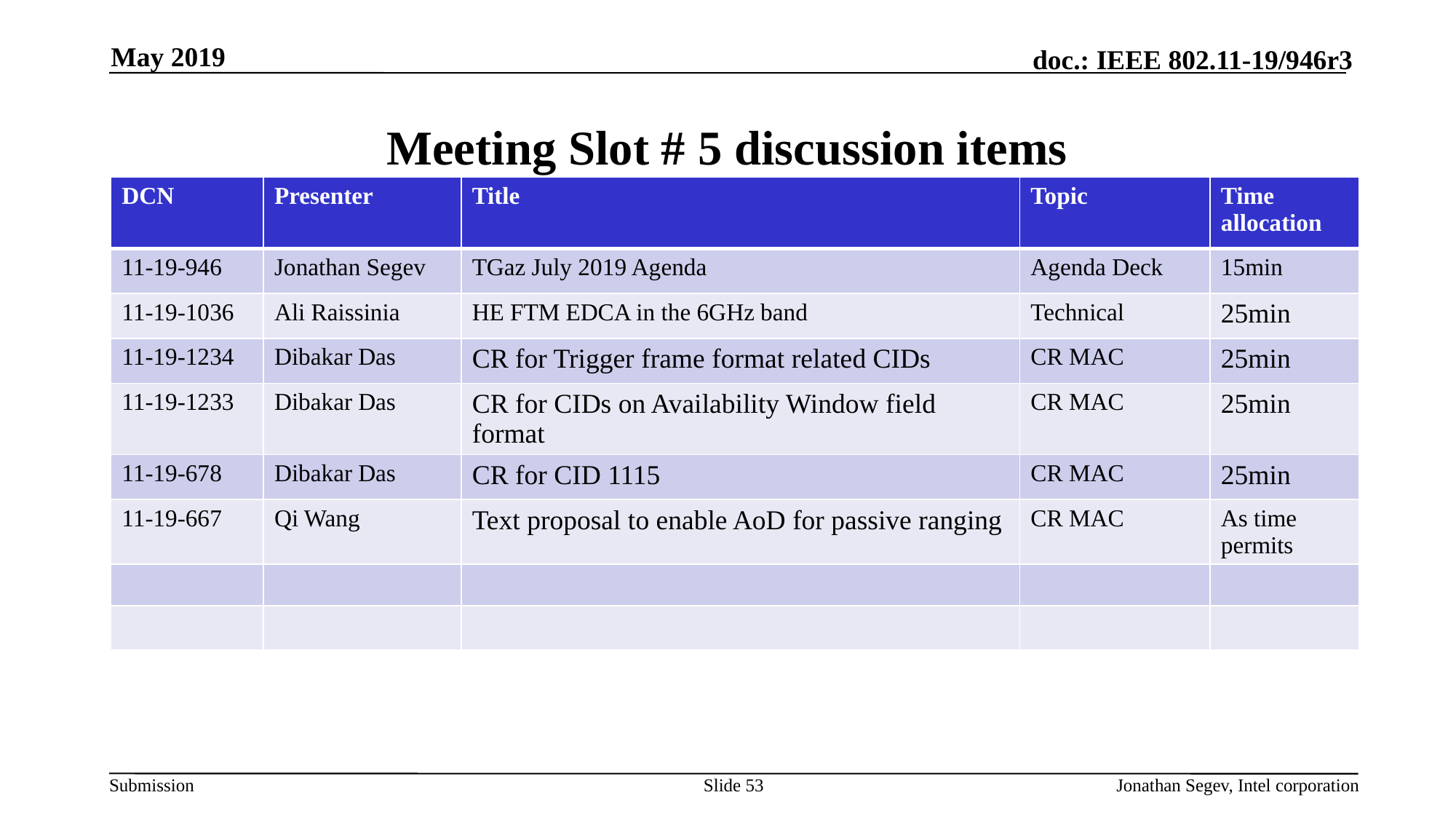

May 2019
# Meeting Slot # 5 discussion items
| DCN | Presenter | Title | Topic | Time allocation |
| --- | --- | --- | --- | --- |
| 11-19-946 | Jonathan Segev | TGaz July 2019 Agenda | Agenda Deck | 15min |
| 11-19-1036 | Ali Raissinia | HE FTM EDCA in the 6GHz band | Technical | 25min |
| 11-19-1234 | Dibakar Das | CR for Trigger frame format related CIDs | CR MAC | 25min |
| 11-19-1233 | Dibakar Das | CR for CIDs on Availability Window field format | CR MAC | 25min |
| 11-19-678 | Dibakar Das | CR for CID 1115 | CR MAC | 25min |
| 11-19-667 | Qi Wang | Text proposal to enable AoD for passive ranging | CR MAC | As time permits |
|  |  |  |  |  |
|  |  |  |  |  |
Slide 53
Jonathan Segev, Intel corporation